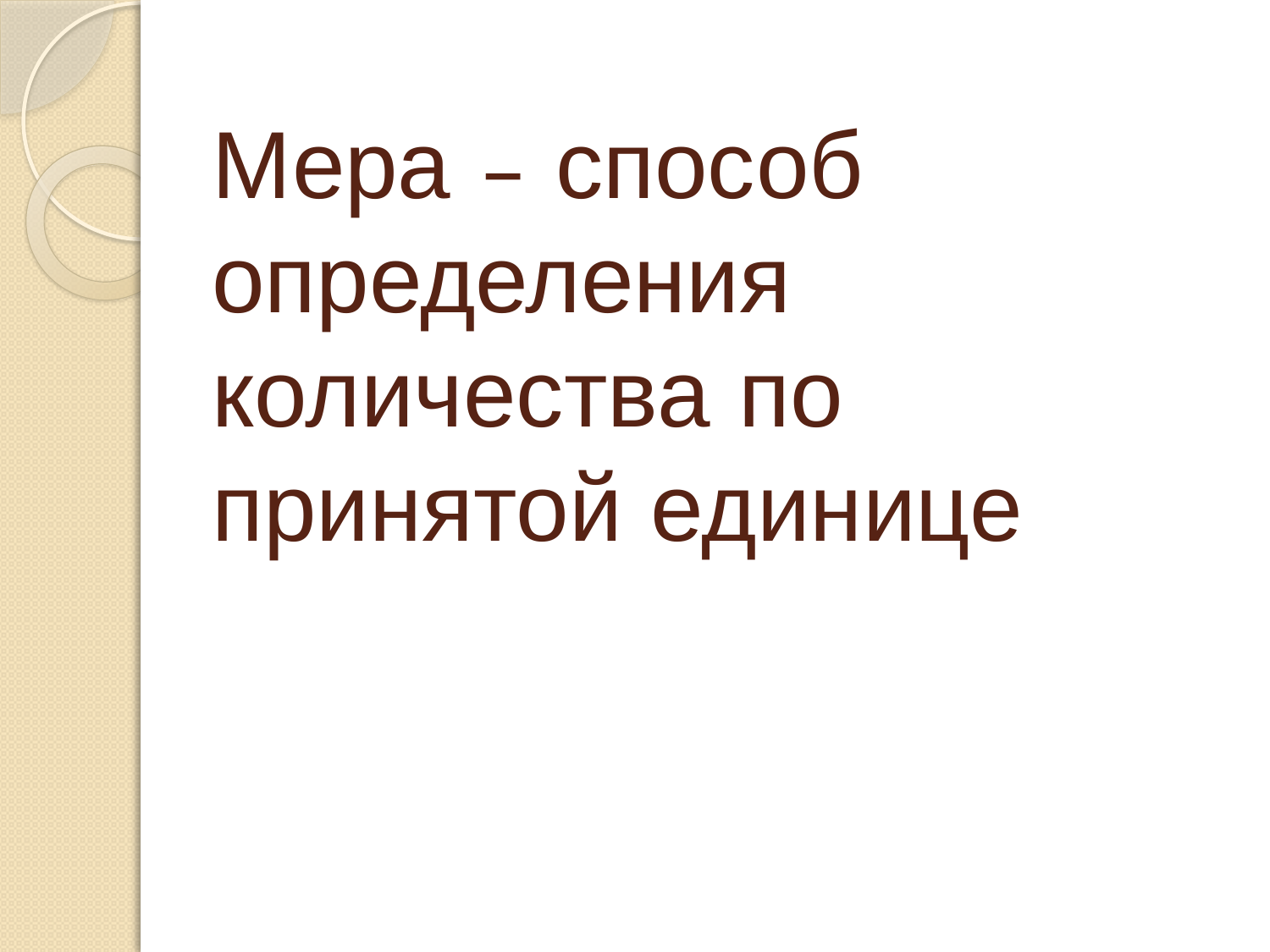

# Мера – способ определения количества по принятой единице